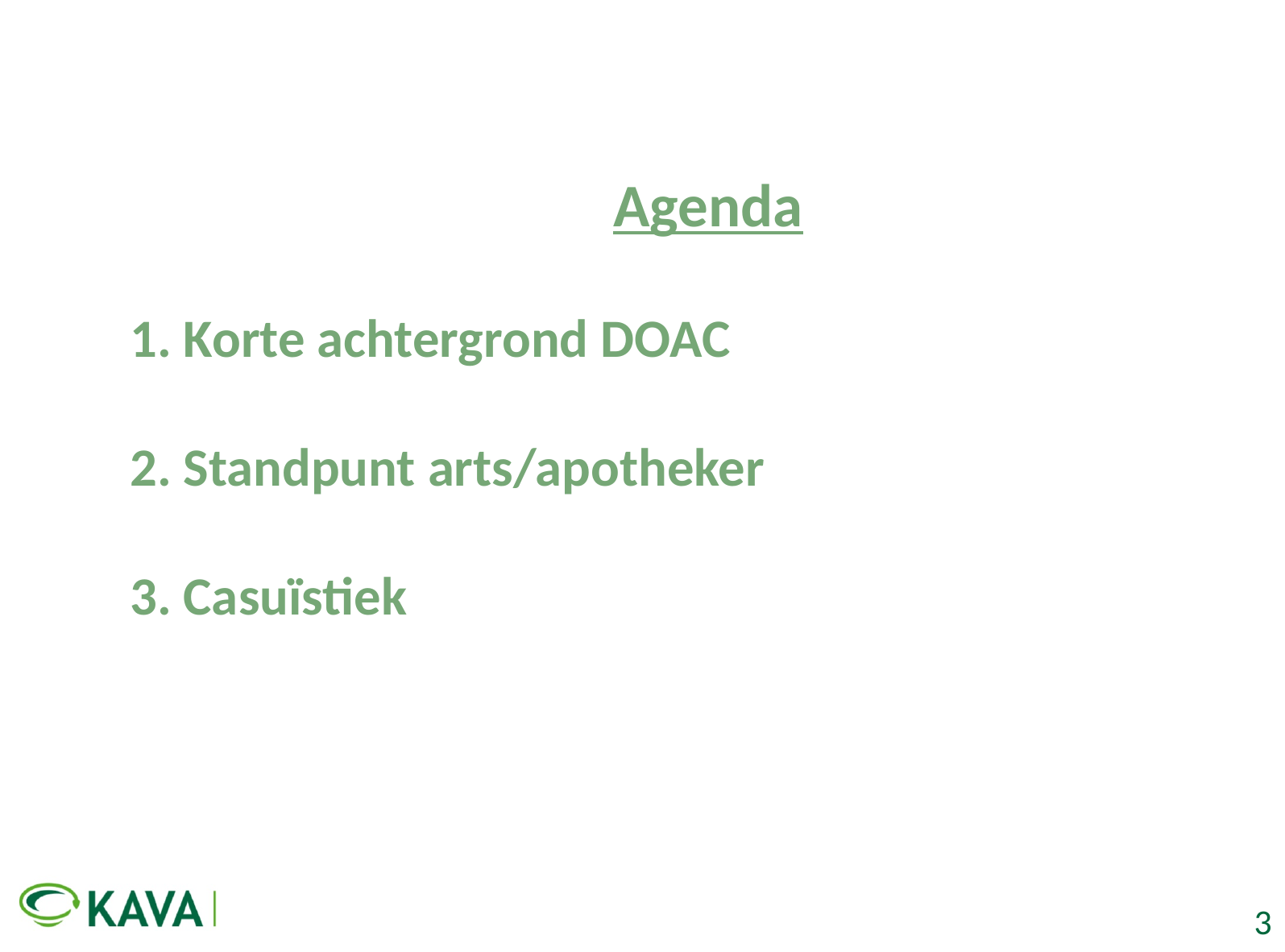

# Agenda 1. Korte achtergrond DOAC 2. Standpunt arts/apotheker 3. Casuïstiek
3